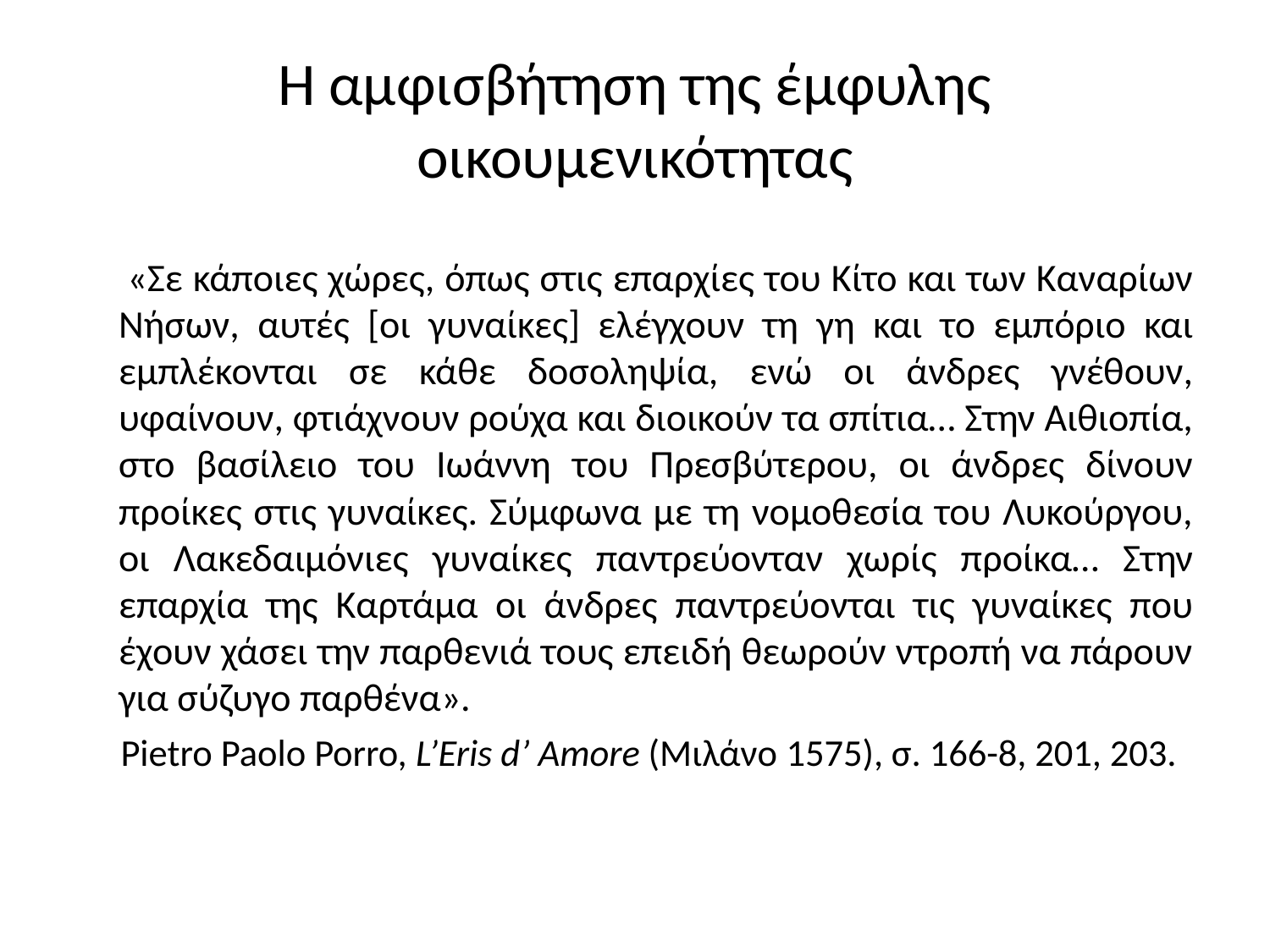

# Η αμφισβήτηση της έμφυλης οικουμενικότητας
     «Σε κάποιες χώρες, όπως στις επαρχίες του Κίτο και των Καναρίων Νήσων, αυτές [οι γυναίκες] ελέγχουν τη γη και το εμπόριο και εμπλέκονται σε κάθε δοσοληψία, ενώ οι άνδρες γνέθουν, υφαίνουν, φτιάχνουν ρούχα και διοικούν τα σπίτια… Στην Αιθιοπία, στο βασίλειο του Ιωάννη του Πρεσβύτερου, οι άνδρες δίνουν προίκες στις γυναίκες. Σύμφωνα με τη νομοθεσία του Λυκούργου, οι Λακεδαιμόνιες γυναίκες παντρεύονταν χωρίς προίκα… Στην επαρχία της Καρτάμα οι άνδρες παντρεύονται τις γυναίκες που έχουν χάσει την παρθενιά τους επειδή θεωρούν ντροπή να πάρουν για σύζυγο παρθένα».
     Pietro Paolo Porro, L’Eris d’ Amore (Μιλάνο 1575), σ. 166-8, 201, 203.